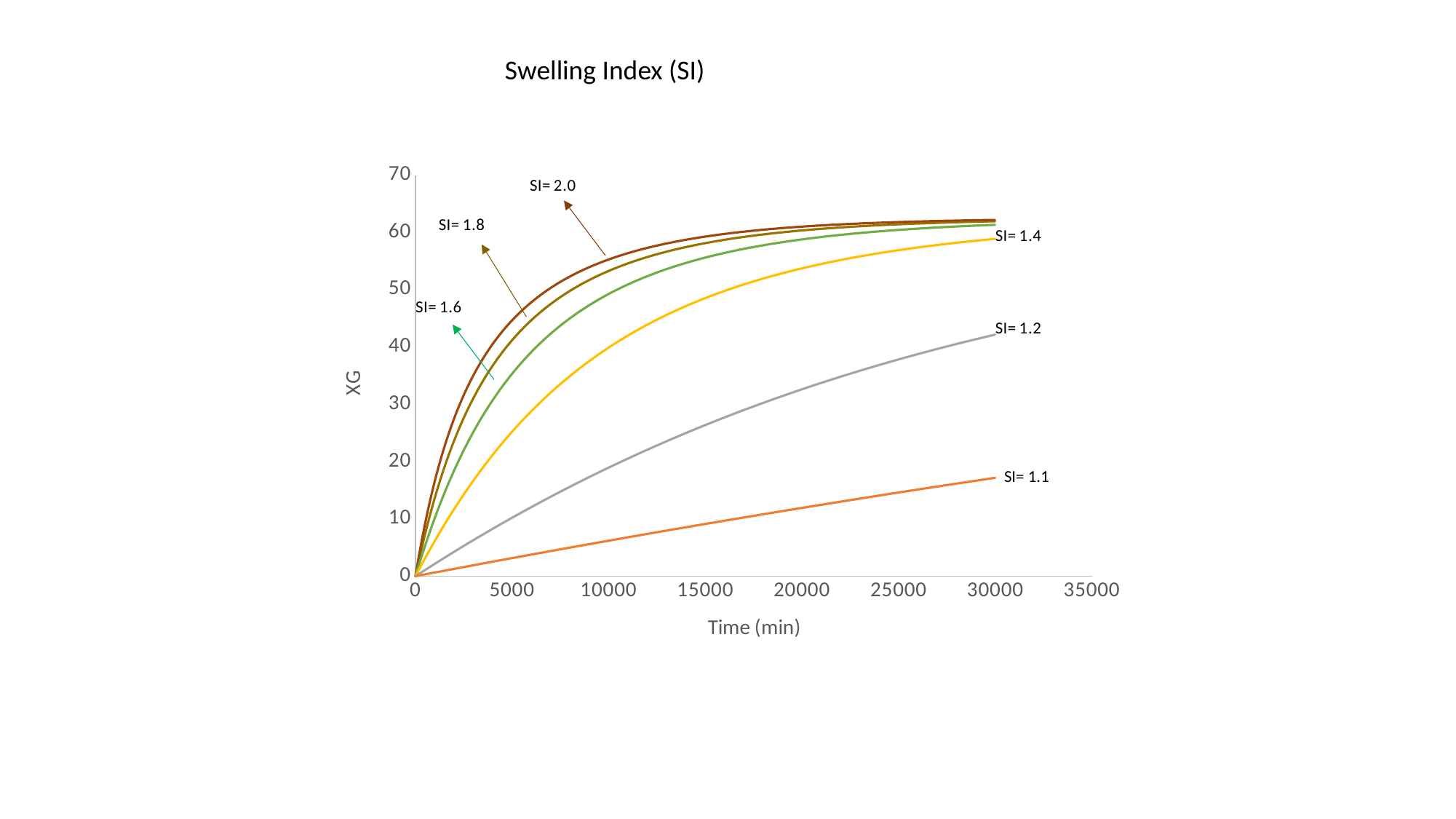

Swelling Index (SI)

### Chart

| Category |  |  |  |  |  |  |
|---|---|---|---|---|---|---|
SI= 1.1